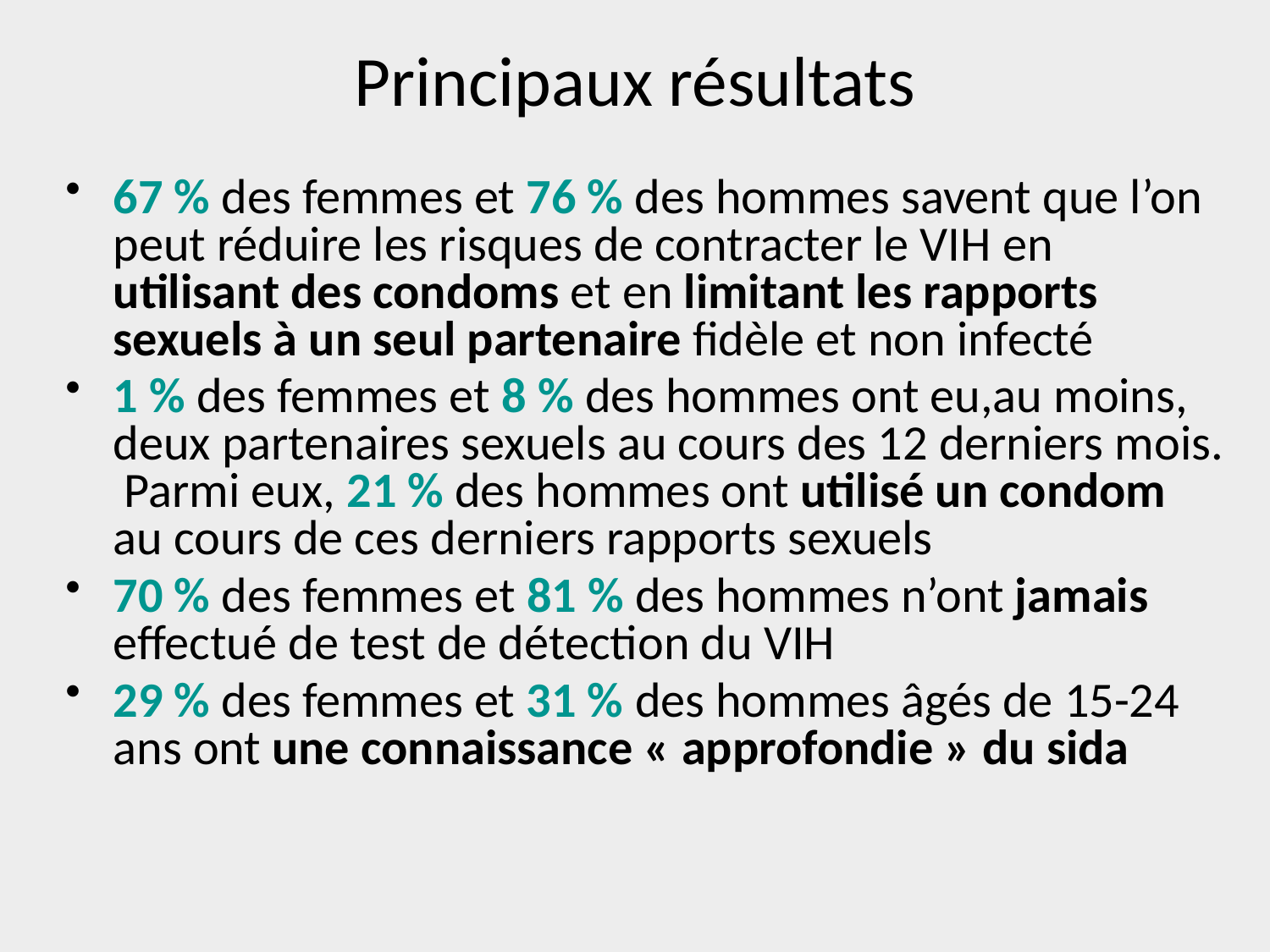

# Principaux résultats
67 % des femmes et 76 % des hommes savent que l’on peut réduire les risques de contracter le VIH en utilisant des condoms et en limitant les rapports sexuels à un seul partenaire fidèle et non infecté
1 % des femmes et 8 % des hommes ont eu,au moins, deux partenaires sexuels au cours des 12 derniers mois.  Parmi eux, 21 % des hommes ont utilisé un condom au cours de ces derniers rapports sexuels
70 % des femmes et 81 % des hommes n’ont jamais effectué de test de détection du VIH
29 % des femmes et 31 % des hommes âgés de 15-24 ans ont une connaissance « approfondie » du sida